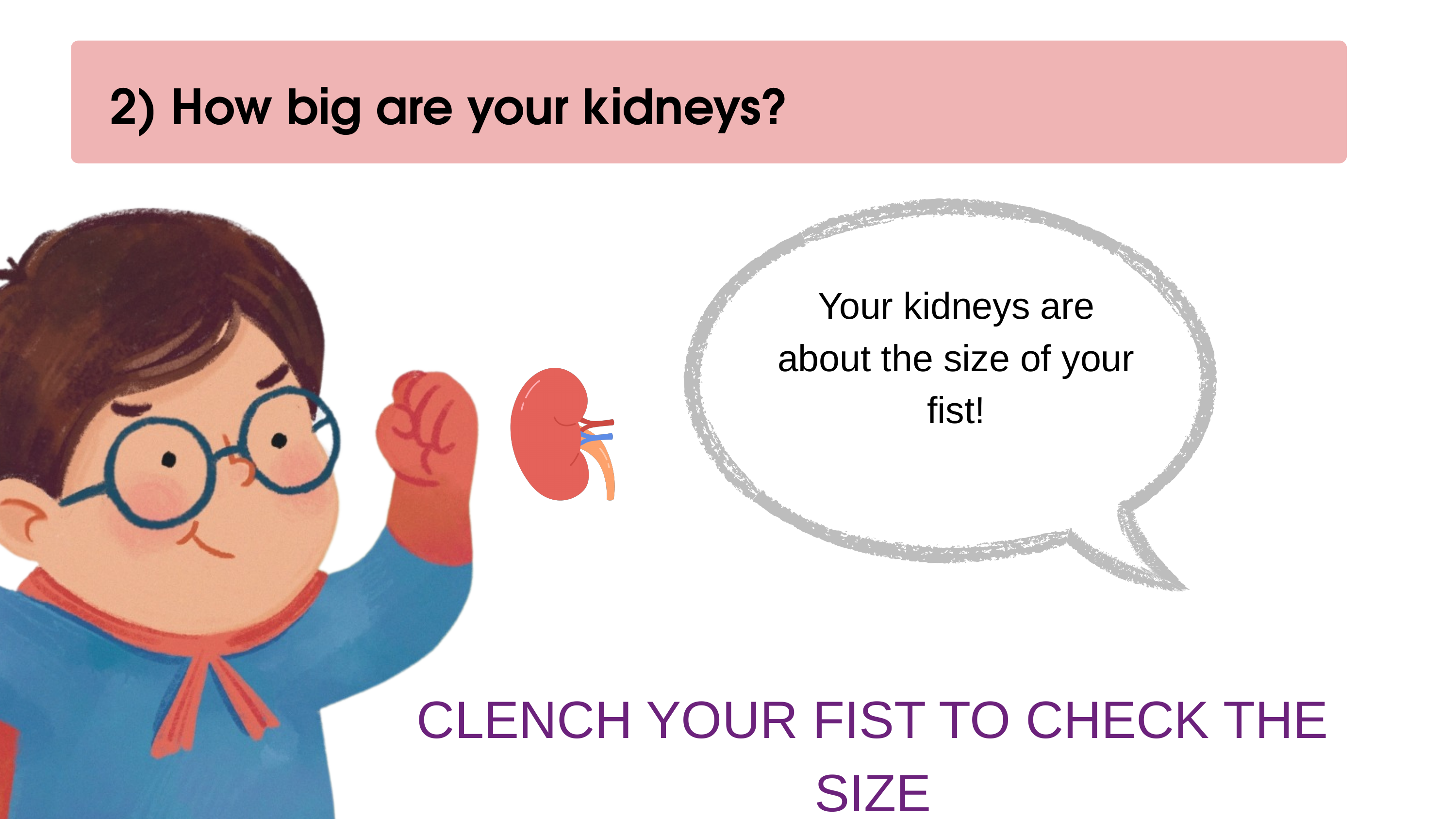

2) How big are your kidneys?

Your kidneys are about the size of your fist!

CLENCH YOUR FIST TO CHECK THE SIZE